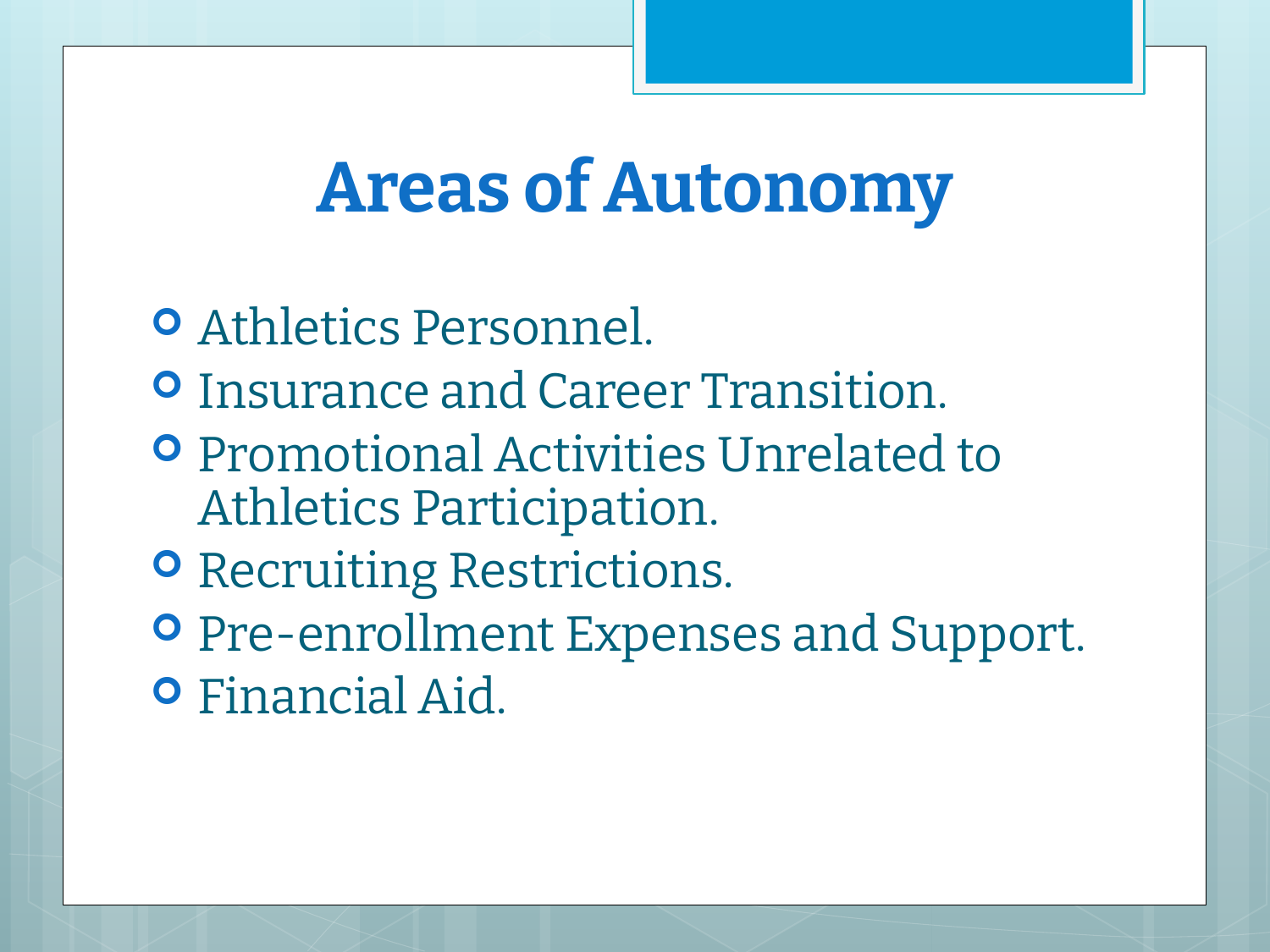

# Areas of Autonomy
Athletics Personnel.
Insurance and Career Transition.
Promotional Activities Unrelated to Athletics Participation.
Recruiting Restrictions.
Pre-enrollment Expenses and Support.
Financial Aid.